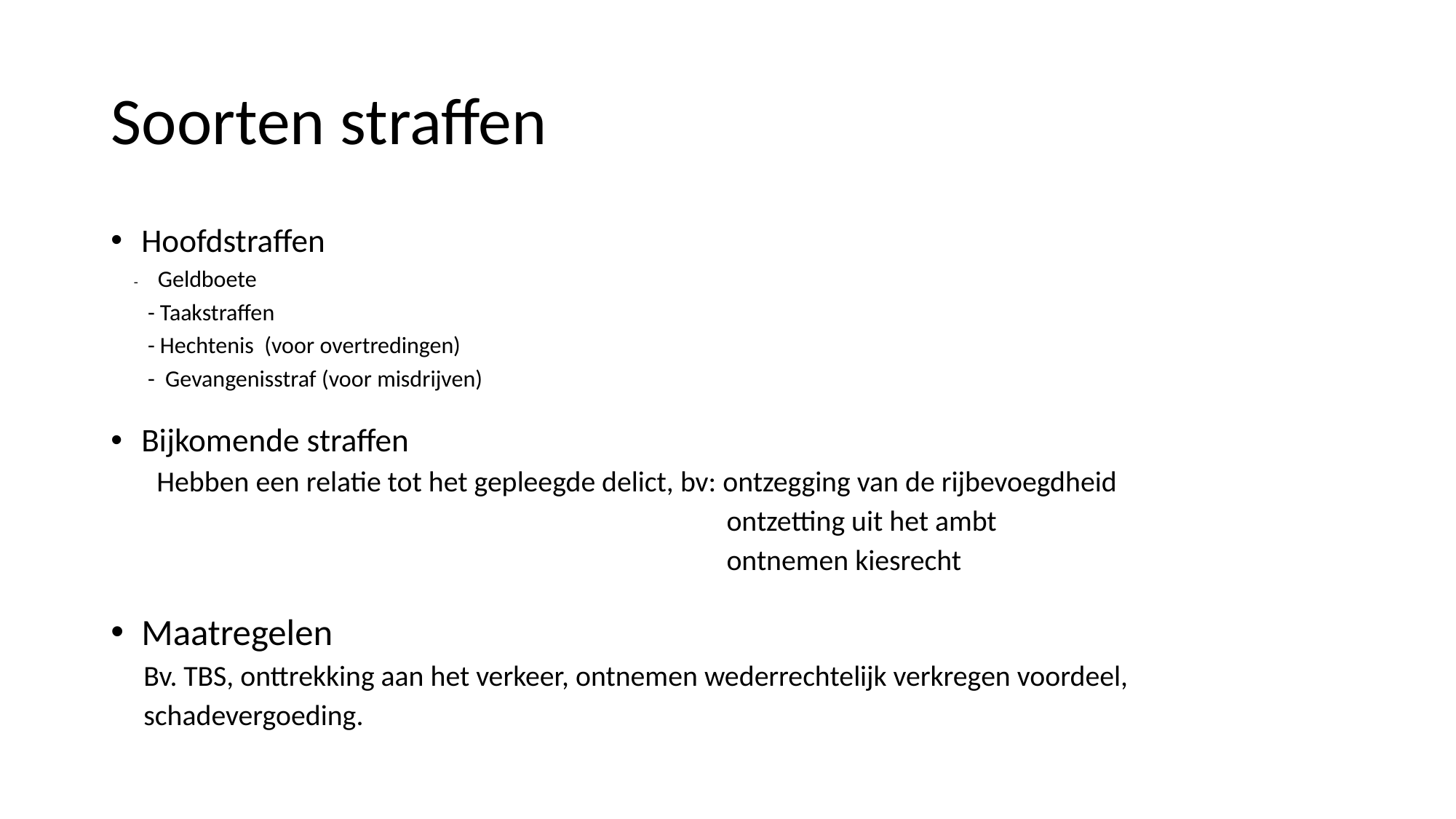

# Soorten straffen
Hoofdstraffen
       -      Geldboete
       - Taakstraffen
       - Hechtenis  (voor overtredingen)
       -  Gevangenisstraf (voor misdrijven)

Bijkomende straffen
       Hebben een relatie tot het gepleegde delict, bv: ontzegging van de rijbevoegdheid
                                                                                              ontzetting uit het ambt
                                                                                              ontnemen kiesrecht

Maatregelen
     Bv. TBS, onttrekking aan het verkeer, ontnemen wederrechtelijk verkregen voordeel,
     schadevergoeding.